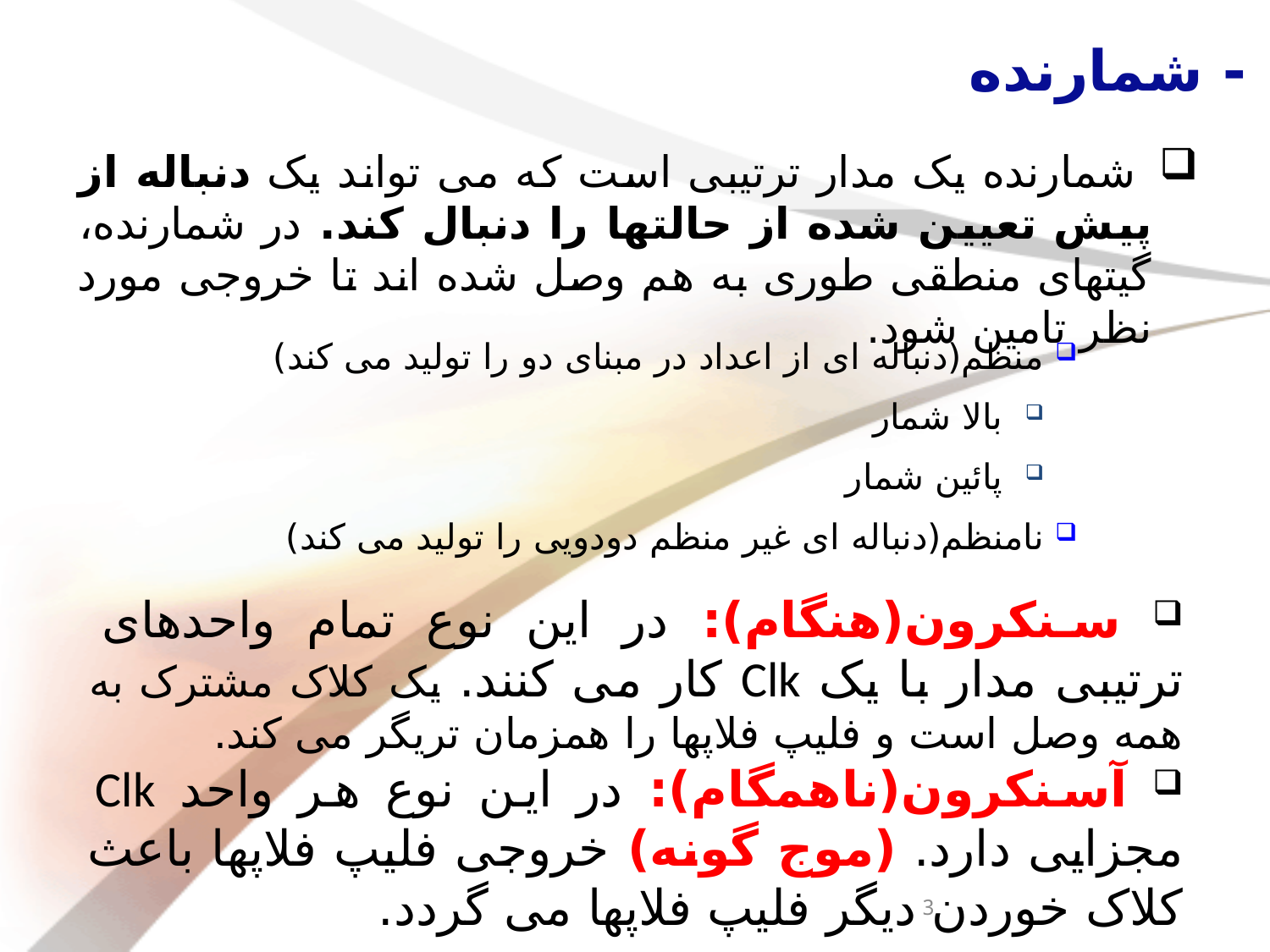

# - شمارنده
 شمارنده یک مدار ترتیبی است که می تواند یک دنباله از پیش تعیین شده از حالتها را دنبال کند. در شمارنده، گیتهای منطقی طوری به هم وصل شده اند تا خروجی مورد نظر تامین شود.
 منظم(دنباله ای از اعداد در مبنای دو را تولید می کند)
 بالا شمار
 پائین شمار
 نامنظم(دنباله ای غیر منظم دودویی را تولید می کند)
 سنکرون(هنگام): در این نوع تمام واحدهای ترتیبی مدار با یک Clk کار می کنند. یک کلاک مشترک به همه وصل است و فلیپ فلاپها را همزمان تریگر می کند.
 آسنکرون(ناهمگام): در این نوع هر واحد Clk مجزایی دارد. (موج گونه) خروجی فلیپ فلاپها باعث کلاک خوردن دیگر فلیپ فلاپها می گردد.
3